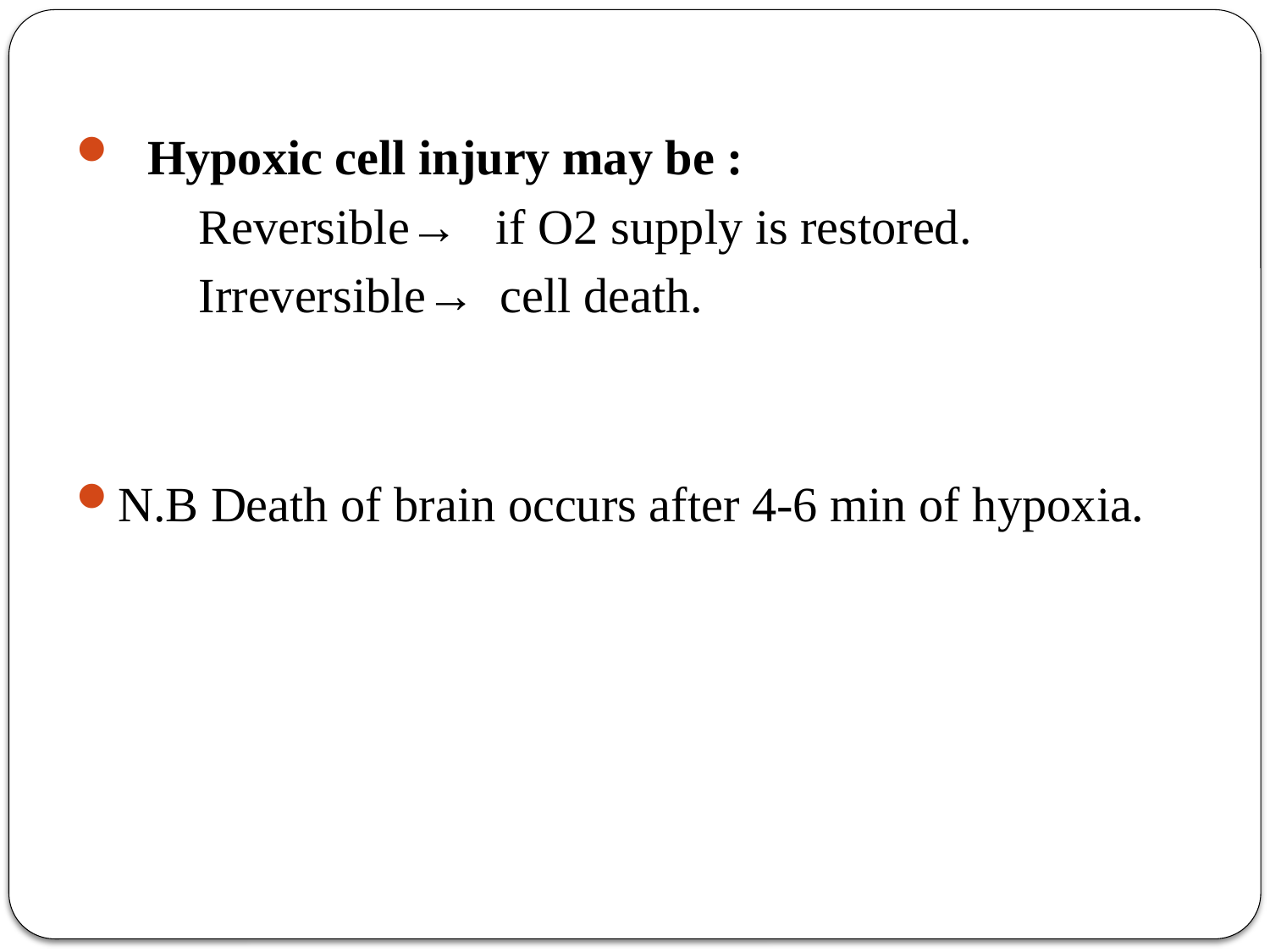

Hypoxic cell injury may be :
          Reversible→   if O2 supply is restored.
          Irreversible→  cell death.

N.B Death of brain occurs after 4-6 min of hypoxia.